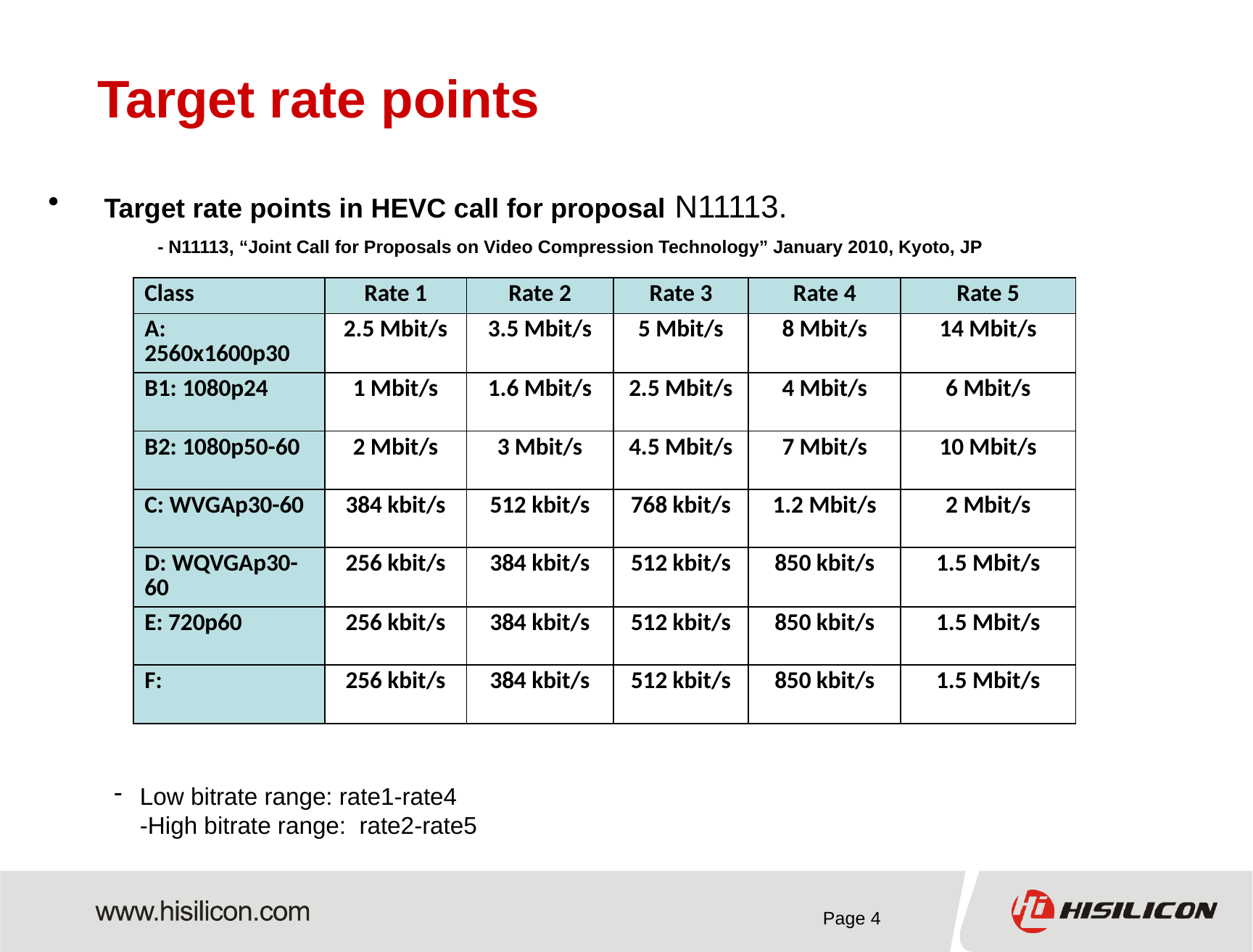

Target rate points
 Target rate points in HEVC call for proposal N11113.

- N11113, “Joint Call for Proposals on Video Compression Technology” January 2010, Kyoto, JP
| Class | Rate 1 | Rate 2 | Rate 3 | Rate 4 | Rate 5 |
| --- | --- | --- | --- | --- | --- |
| A: 2560x1600p30 | 2.5 Mbit/s | 3.5 Mbit/s | 5 Mbit/s | 8 Mbit/s | 14 Mbit/s |
| B1: 1080p24 | 1 Mbit/s | 1.6 Mbit/s | 2.5 Mbit/s | 4 Mbit/s | 6 Mbit/s |
| B2: 1080p50-60 | 2 Mbit/s | 3 Mbit/s | 4.5 Mbit/s | 7 Mbit/s | 10 Mbit/s |
| C: WVGAp30-60 | 384 kbit/s | 512 kbit/s | 768 kbit/s | 1.2 Mbit/s | 2 Mbit/s |
| D: WQVGAp30-60 | 256 kbit/s | 384 kbit/s | 512 kbit/s | 850 kbit/s | 1.5 Mbit/s |
| E: 720p60 | 256 kbit/s | 384 kbit/s | 512 kbit/s | 850 kbit/s | 1.5 Mbit/s |
| F: | 256 kbit/s | 384 kbit/s | 512 kbit/s | 850 kbit/s | 1.5 Mbit/s |

Low bitrate range: rate1-rate4
-High bitrate range:  rate2-rate5

Page 4